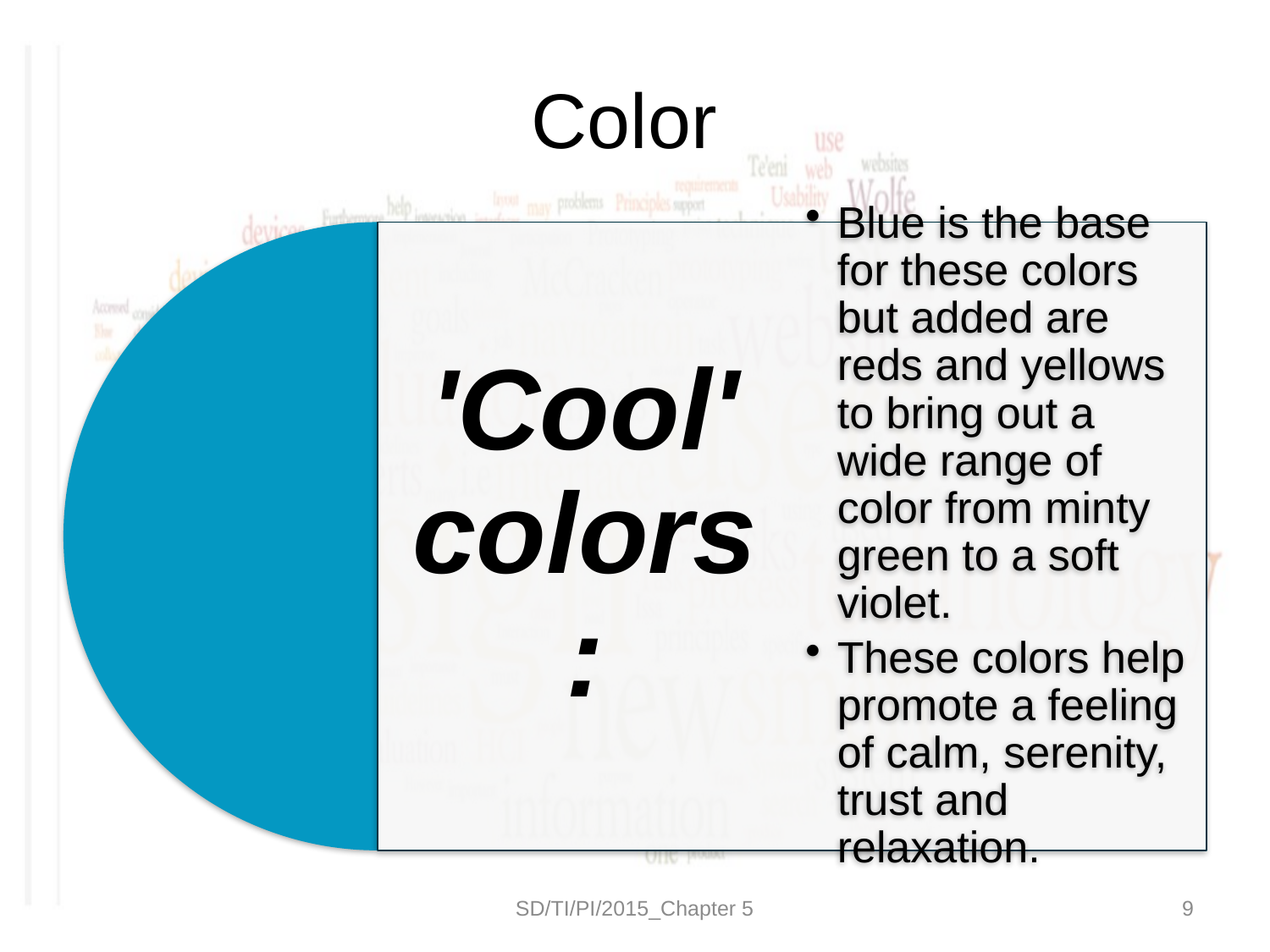

# Color
'Cool' colors:
Blue is the base for these colors but added are reds and yellows to bring out a wide range of color from minty green to a soft violet.
These colors help promote a feeling of calm, serenity, trust and relaxation.
SD/TI/PI/2015_Chapter 5
9